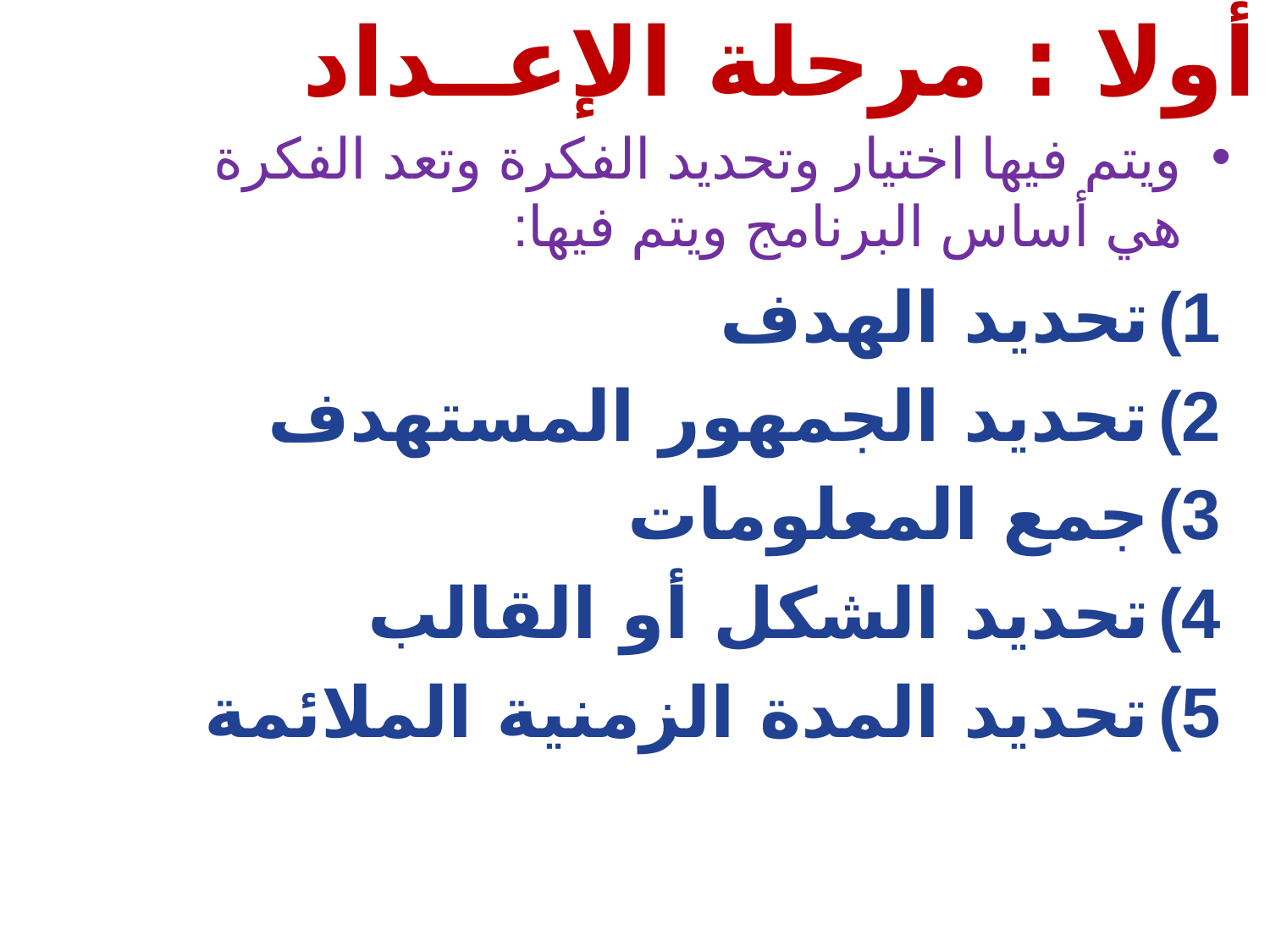

أولا : مرحلة الإعــداد
ويتم فيها اختيار وتحديد الفكرة وتعد الفكرة هي أساس البرنامج ويتم فيها:
تحديد الهدف
تحديد الجمهور المستهدف
جمع المعلومات
تحديد الشكل أو القالب
تحديد المدة الزمنية الملائمة